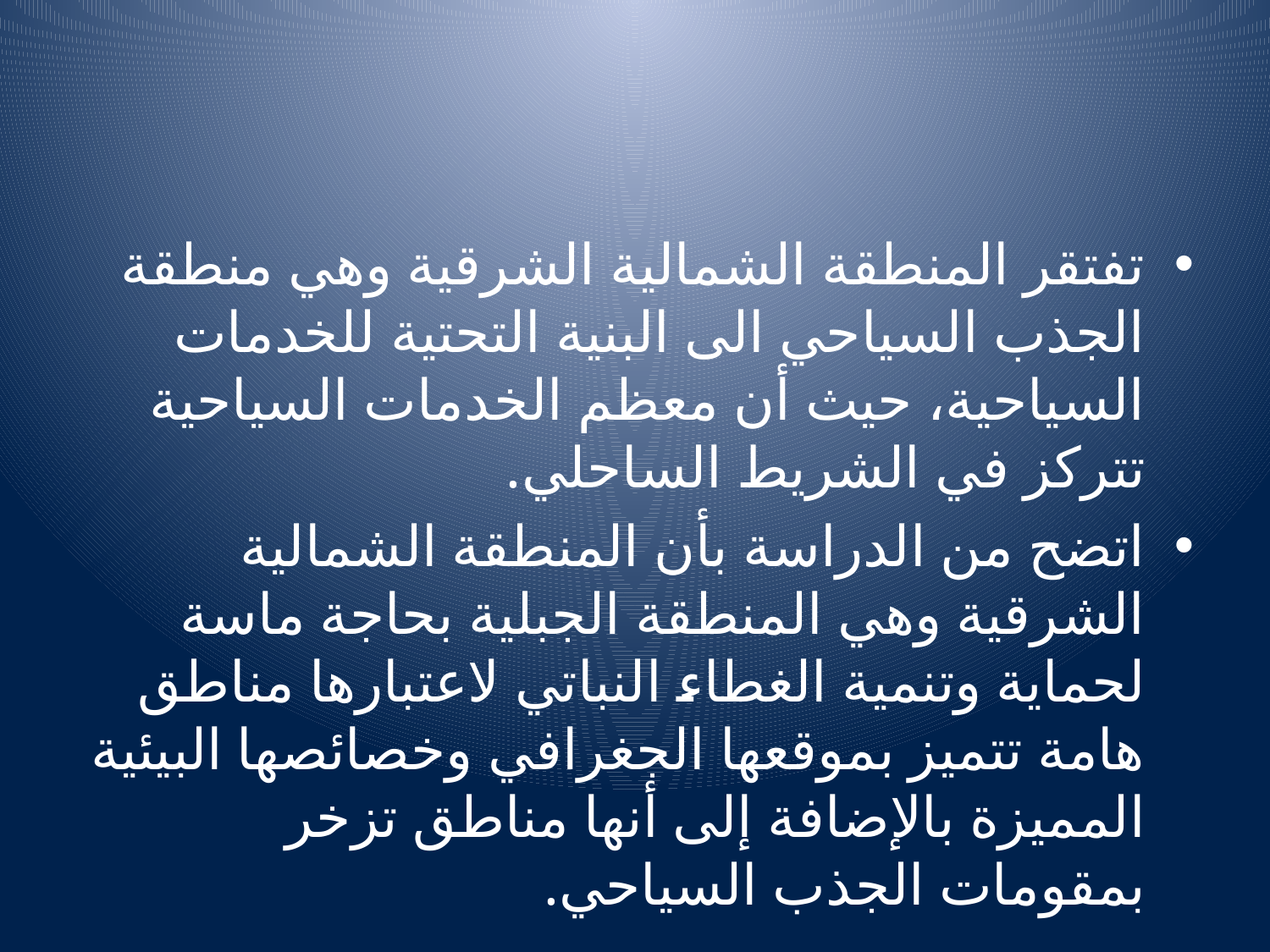

تفتقر المنطقة الشمالية الشرقية وهي منطقة الجذب السياحي الى البنية التحتية للخدمات السياحية، حيث أن معظم الخدمات السياحية تتركز في الشريط الساحلي.
اتضح من الدراسة بأن المنطقة الشمالية الشرقية وهي المنطقة الجبلية بحاجة ماسة لحماية وتنمية الغطاء النباتي لاعتبارها مناطق هامة تتميز بموقعها الجغرافي وخصائصها البيئية المميزة بالإضافة إلى أنها مناطق تزخر بمقومات الجذب السياحي.